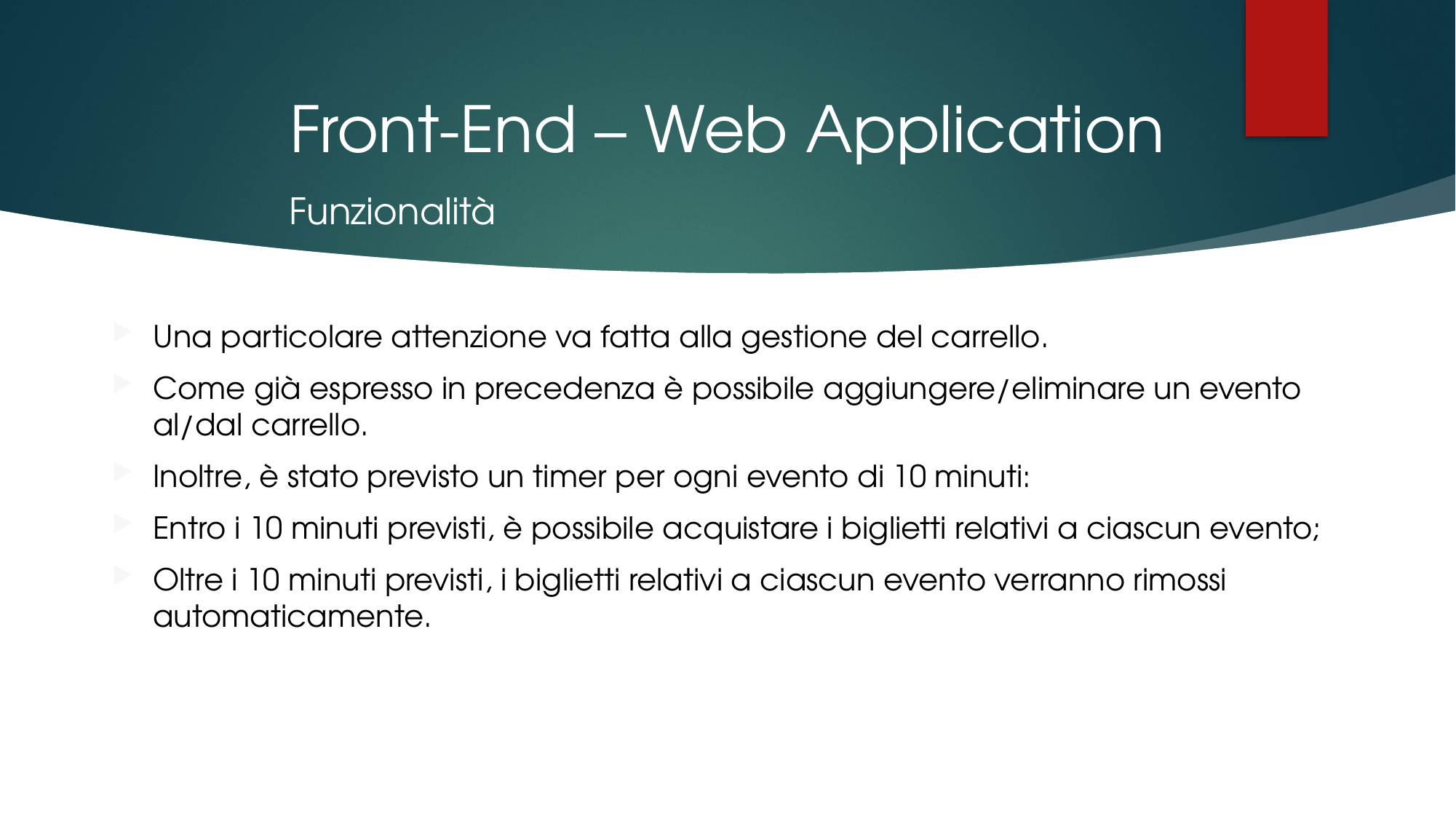

# Front-End – Web Application
Funzionalità

Una particolare attenzione va fatta alla gestione del carrello.
Come già espresso in precedenza è possibile aggiungere/eliminare un evento al/dal carrello.
Inoltre, è stato previsto un timer per ogni evento di 10 minuti:
Entro i 10 minuti previsti, è possibile acquistare i biglietti relativi a ciascun evento;
Oltre i 10 minuti previsti, i biglietti relativi a ciascun evento verranno rimossi automaticamente.